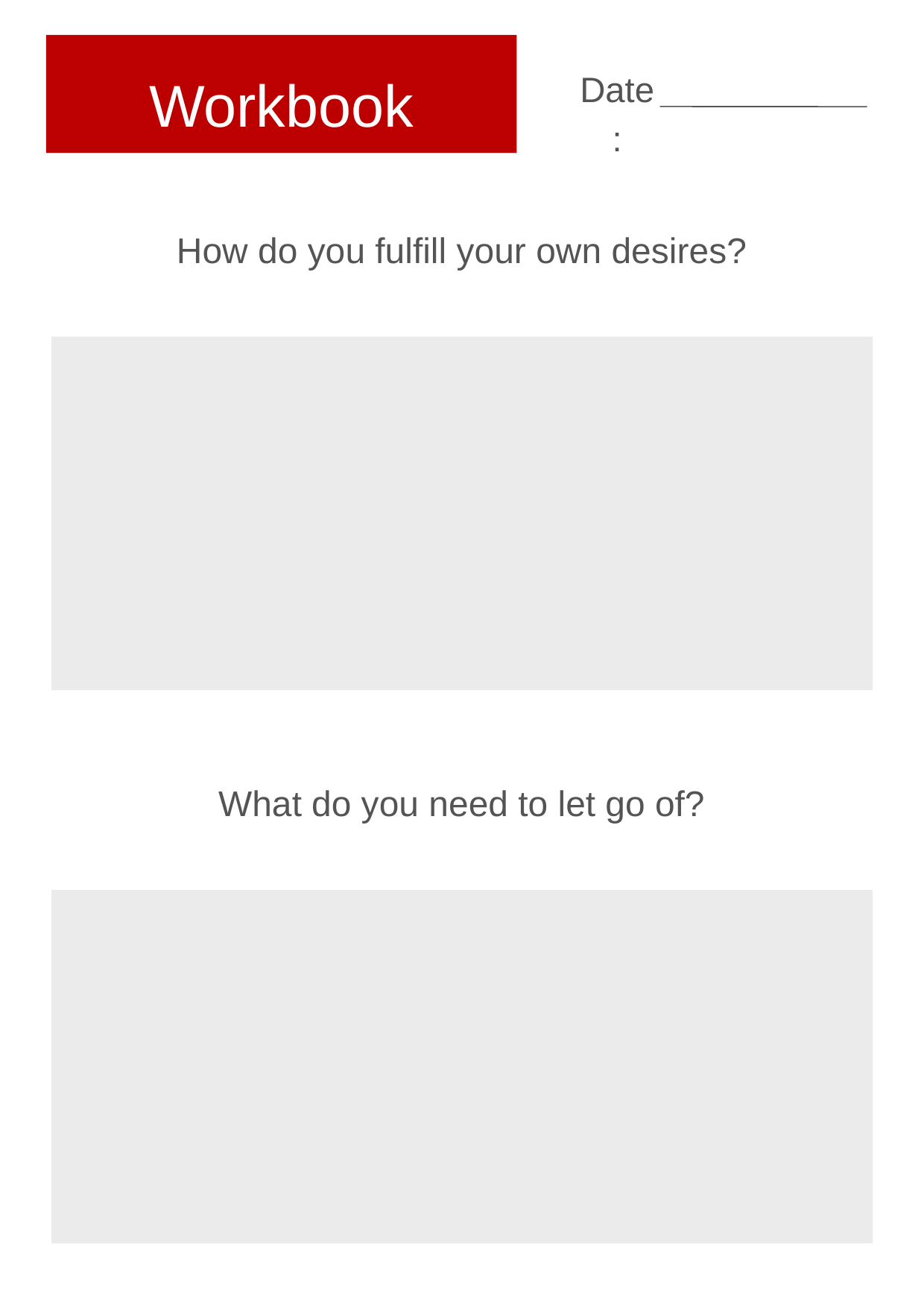

Workbook
Date:

How do you fulfill your own desires?

What do you need to let go of?